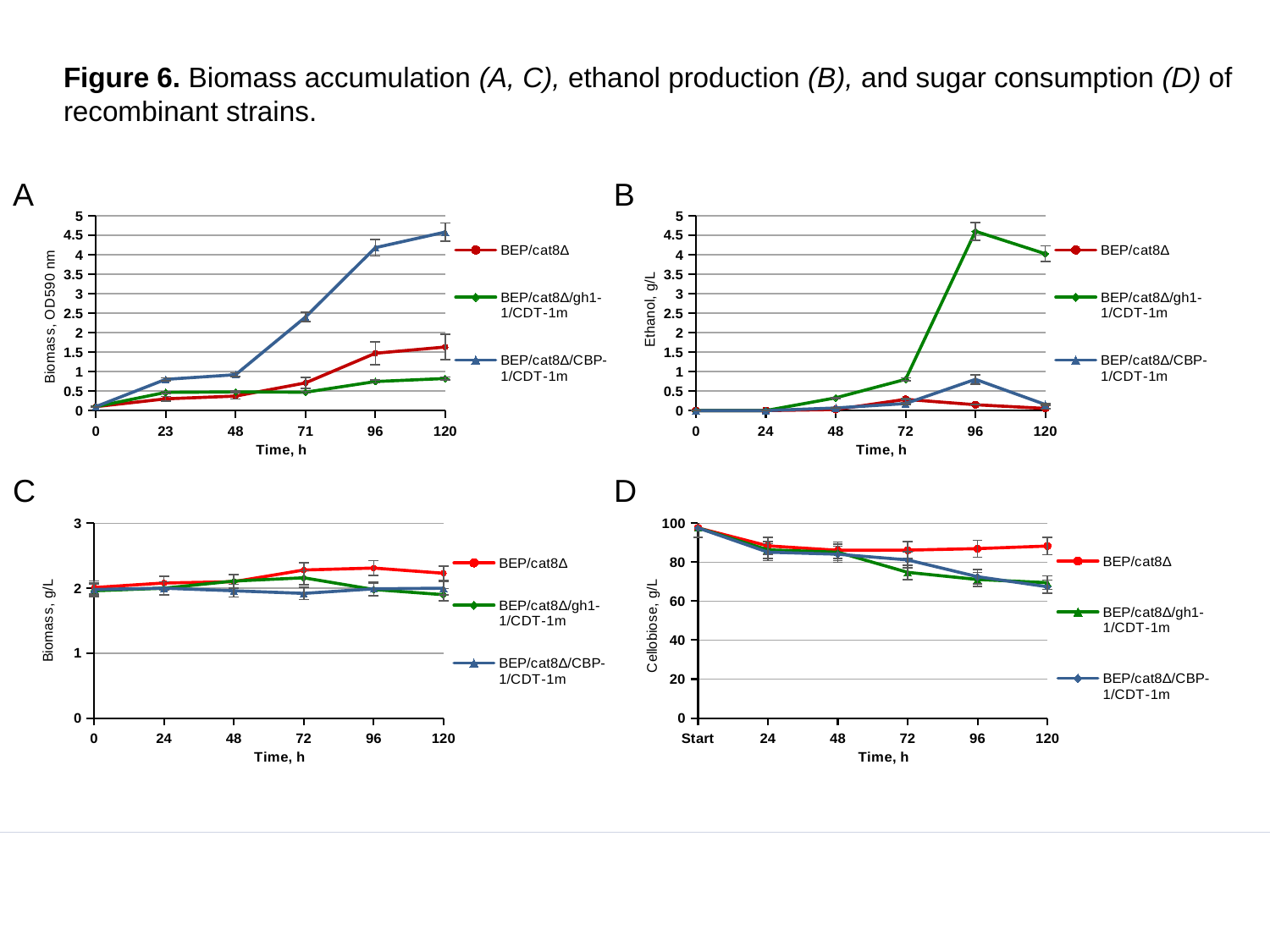

# Figure 6. Biomass accumulation (A, C), ethanol production (B), and sugar consumption (D) of recombinant strains.
А
B

### Chart

| Category | BEP/cat8Δ | BEP/cat8Δ/gh1-1/CDT-1m | BEP/cat8Δ/CBP-1/CDT-1m |
|---|---|---|---|
| 0 | 0.1 | 0.1 | 0.1 |
| 23 | 0.3 | 0.466 | 0.8 |
| 48 | 0.37 | 0.478 | 0.9199999999999999 |
| 71 | 0.71 | 0.469 | 2.4 |
| 96 | 1.47 | 0.744 | 4.18 |
| 120 | 1.63 | 0.823 | 4.58 |

### Chart

| Category | BEP/cat8Δ | BEP/cat8Δ/gh1-1/CDT-1m | BEP/cat8Δ/CBP-1/CDT-1m |
|---|---|---|---|
| 0 | 0.0 | 0.0 | 0.0 |
| 24 | 0.0 | 0.0 | 0.0 |
| 48 | 0.026 | 0.326 | 0.066 |
| 72 | 0.287 | 0.8 | 0.17907 |
| 96 | 0.1493 | 4.6 | 0.79955 |
| 120 | 0.054 | 4.023 | 0.15344999999999998 |
C
D

### Chart

| Category | BEP/cat8Δ | BEP/cat8Δ/gh1-1/CDT-1m | BEP/cat8Δ/CBP-1/CDT-1m |
|---|---|---|---|
| 0 | 2.01 | 1.96 | 1.98 |
| 24 | 2.08 | 2.0 | 2.0 |
| 48 | 2.1 | 2.11 | 1.96 |
| 72 | 2.28 | 2.16 | 1.92 |
| 96 | 2.31 | 1.98 | 1.99 |
| 120 | 2.23 | 1.9 | 2.0 |

### Chart

| Category | BEP/cat8Δ | BEP/cat8Δ/gh1-1/CDT-1m | BEP/cat8Δ/CBP-1/CDT-1m |
|---|---|---|---|
| Start | 97.6 | 97.6 | 97.6 |
| 24 | 88.4 | 86.33 | 85.15 |
| 48 | 86.1 | 85.12 | 84.1 |
| 72 | 86.2 | 74.81 | 81.19 |
| 96 | 87.0 | 71.12 | 72.55 |
| 120 | 88.3 | 69.52 | 67.4 |